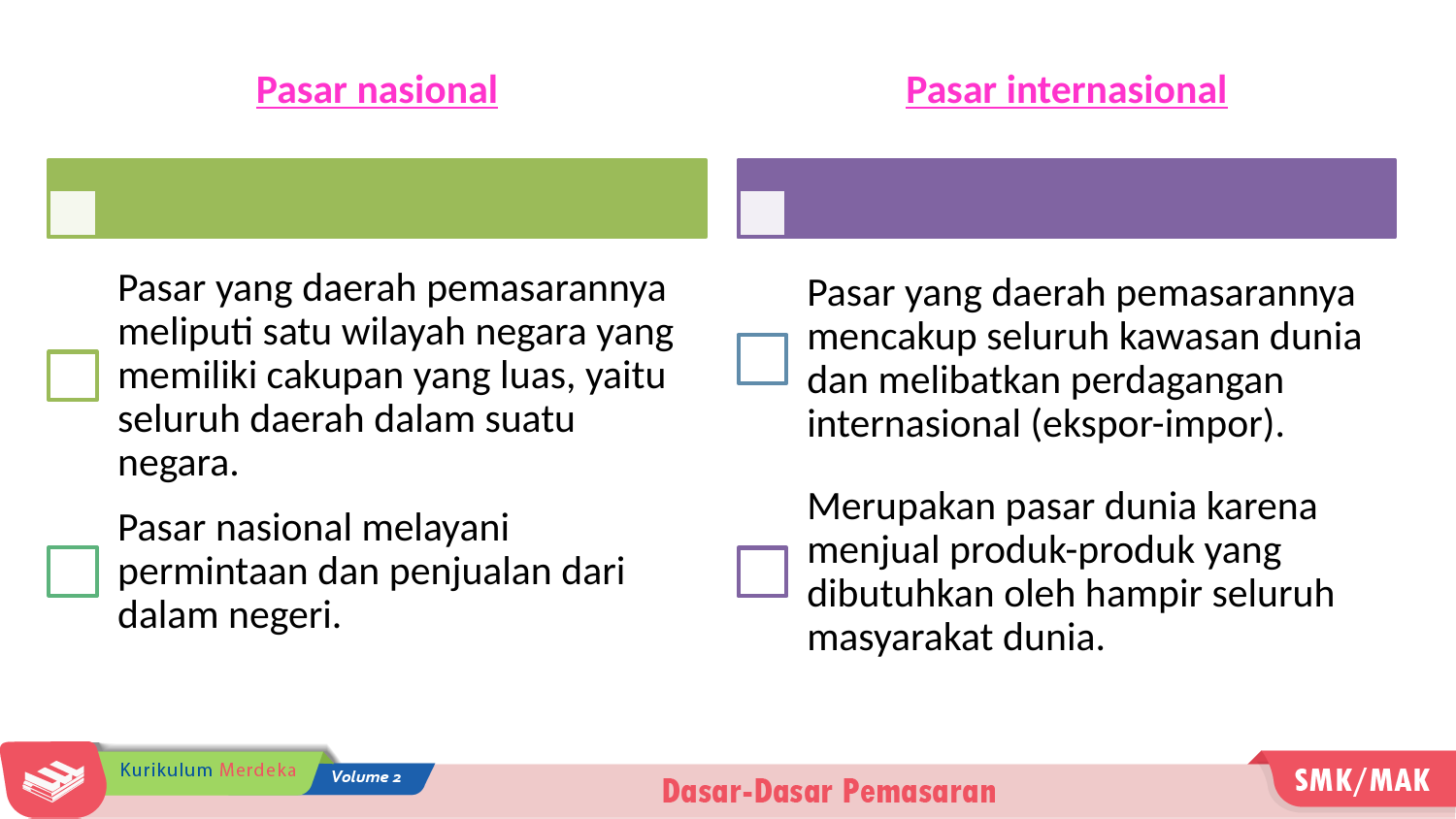

Pasar nasional
Pasar yang daerah pemasarannya meliputi satu wilayah negara yang memiliki cakupan yang luas, yaitu seluruh daerah dalam suatu negara.
Pasar nasional melayani permintaan dan penjualan dari dalam negeri.
Pasar internasional
Pasar yang daerah pemasarannya mencakup seluruh kawasan dunia dan melibatkan perdagangan internasional (ekspor-impor).
Merupakan pasar dunia karena menjual produk-produk yang dibutuhkan oleh hampir seluruh masyarakat dunia.